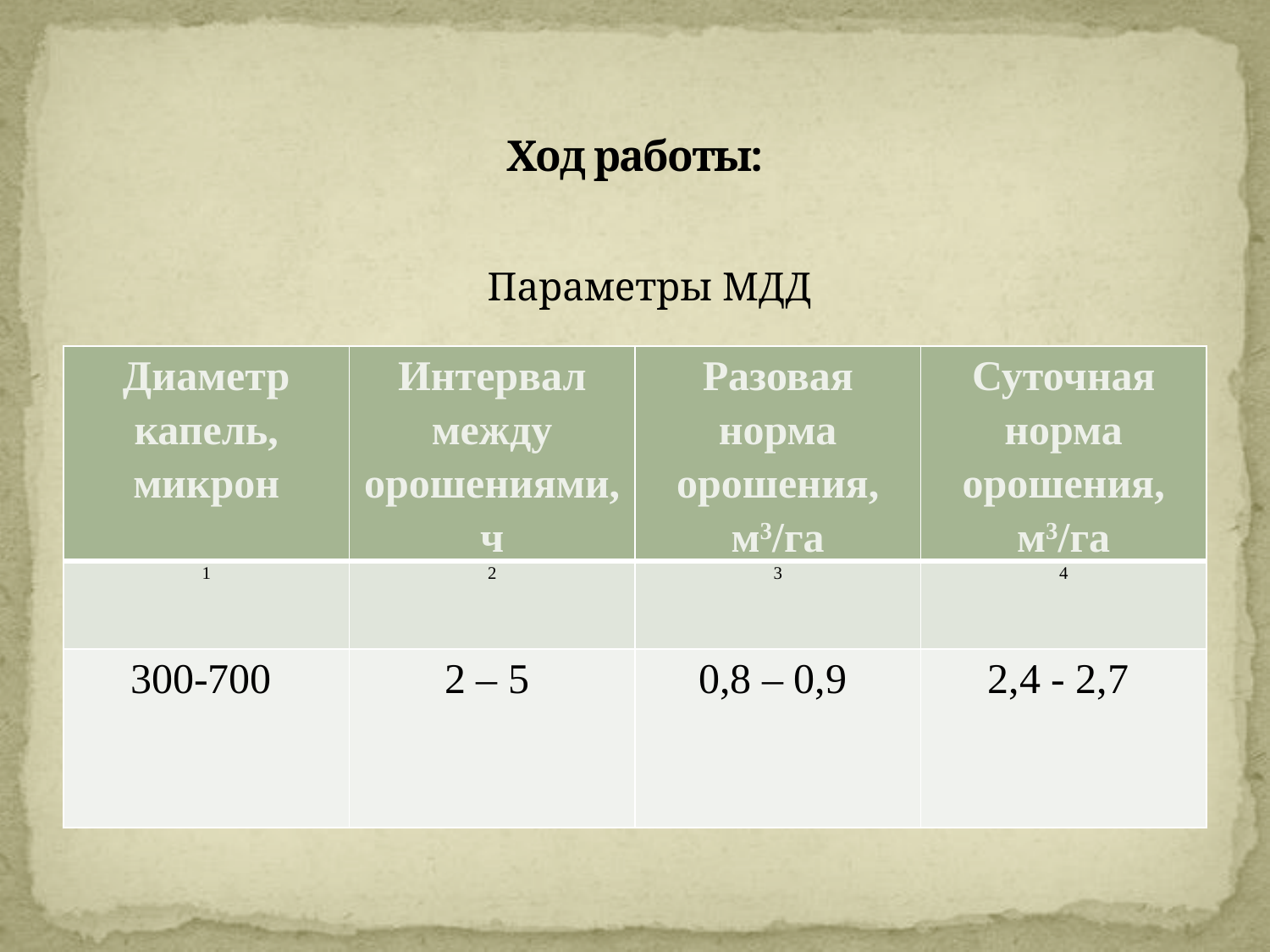

# Ход работы:
Параметры МДД
| Диаметр капель, микрон | Интервал между орошениями, ч | Разовая норма орошения, м3/га | Суточная норма орошения, м3/га |
| --- | --- | --- | --- |
| 1 | 2 | 3 | 4 |
| 300-700 | 2 – 5 | 0,8 – 0,9 | 2,4 - 2,7 |